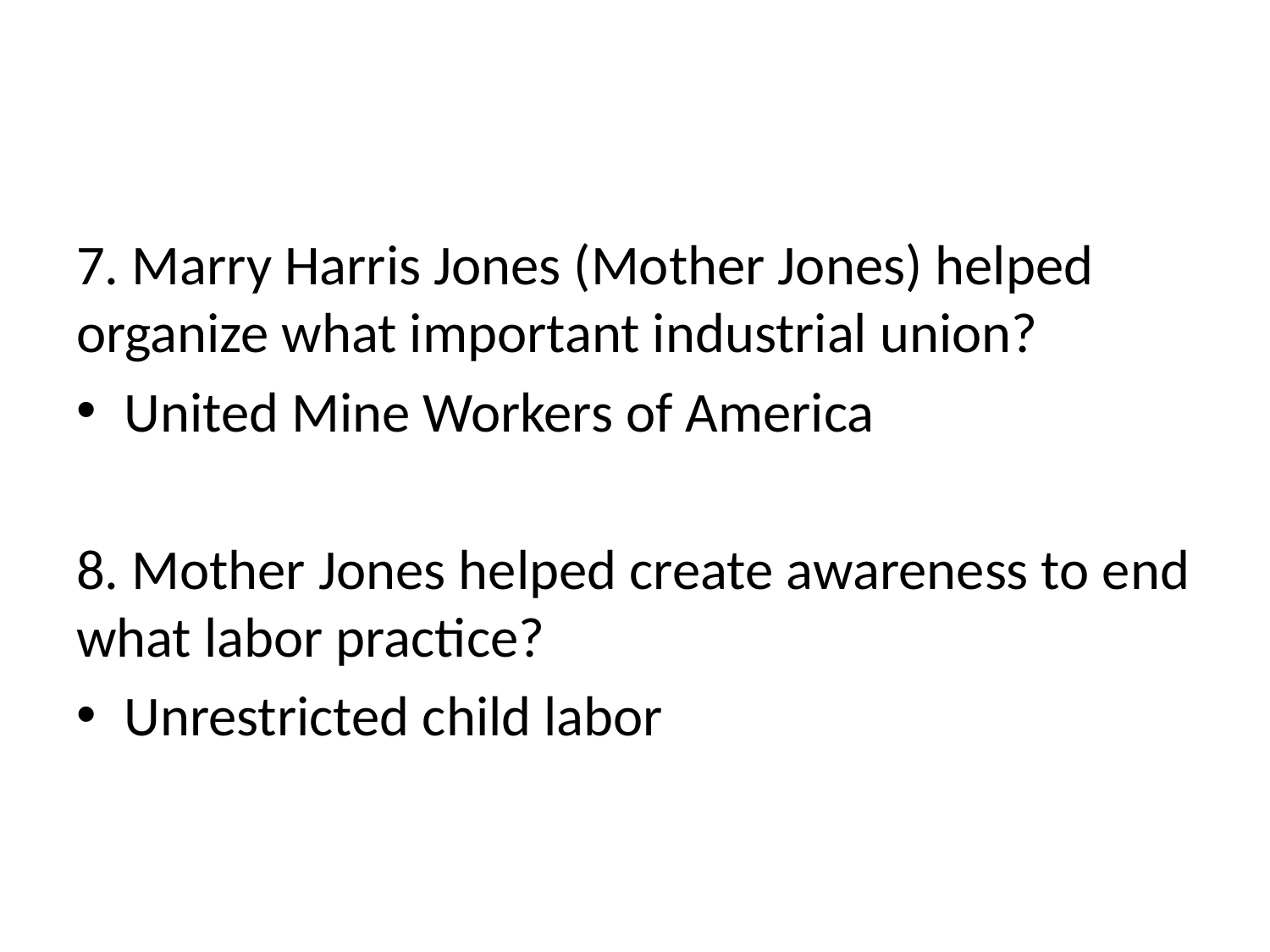

#
7. Marry Harris Jones (Mother Jones) helped organize what important industrial union?
United Mine Workers of America

8. Mother Jones helped create awareness to end what labor practice?
Unrestricted child labor